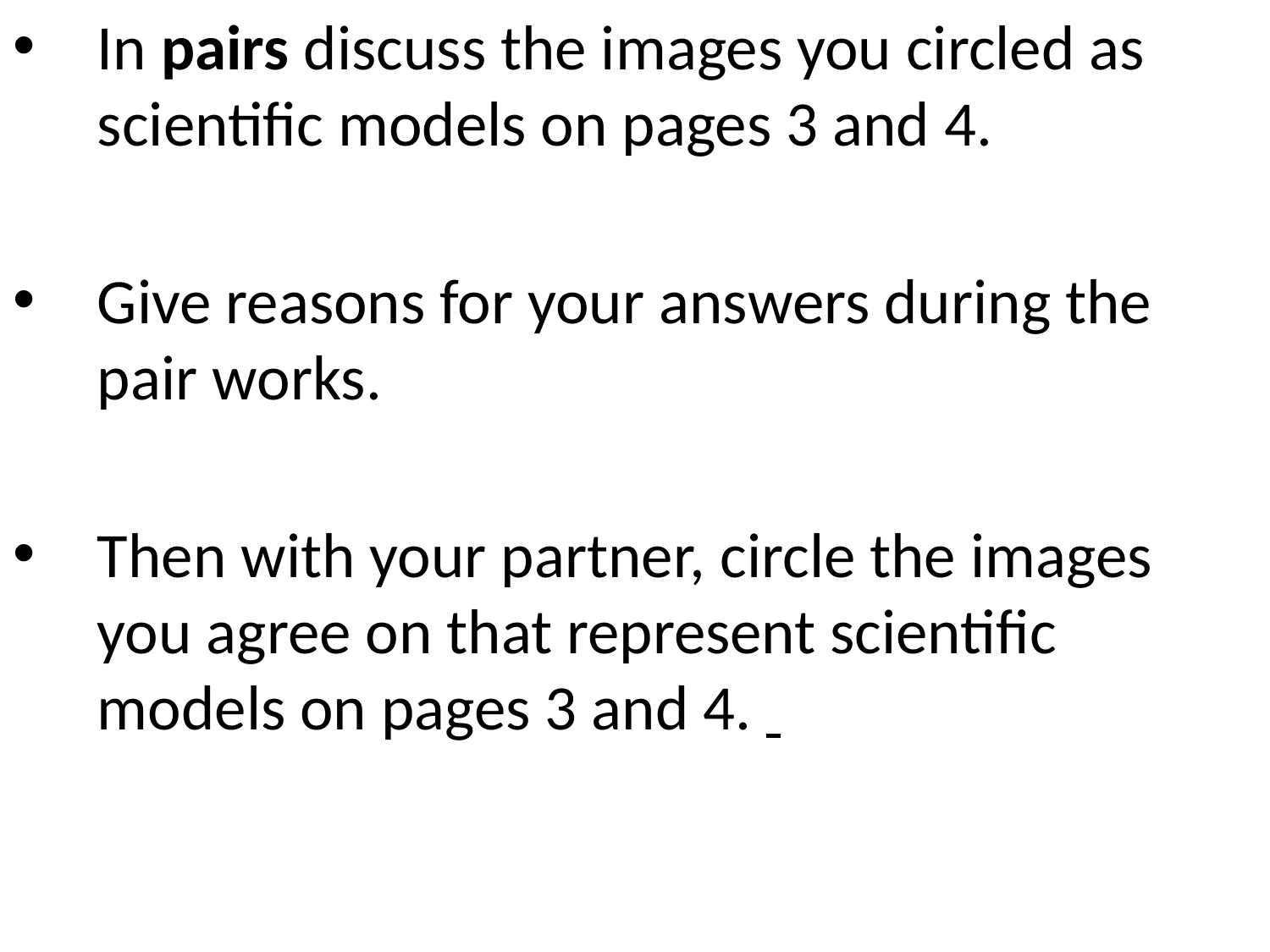

In pairs discuss the images you circled as scientific models on pages 3 and 4.

Give reasons for your answers during the pair works.

Then with your partner, circle the images you agree on that represent scientific models on pages 3 and 4.